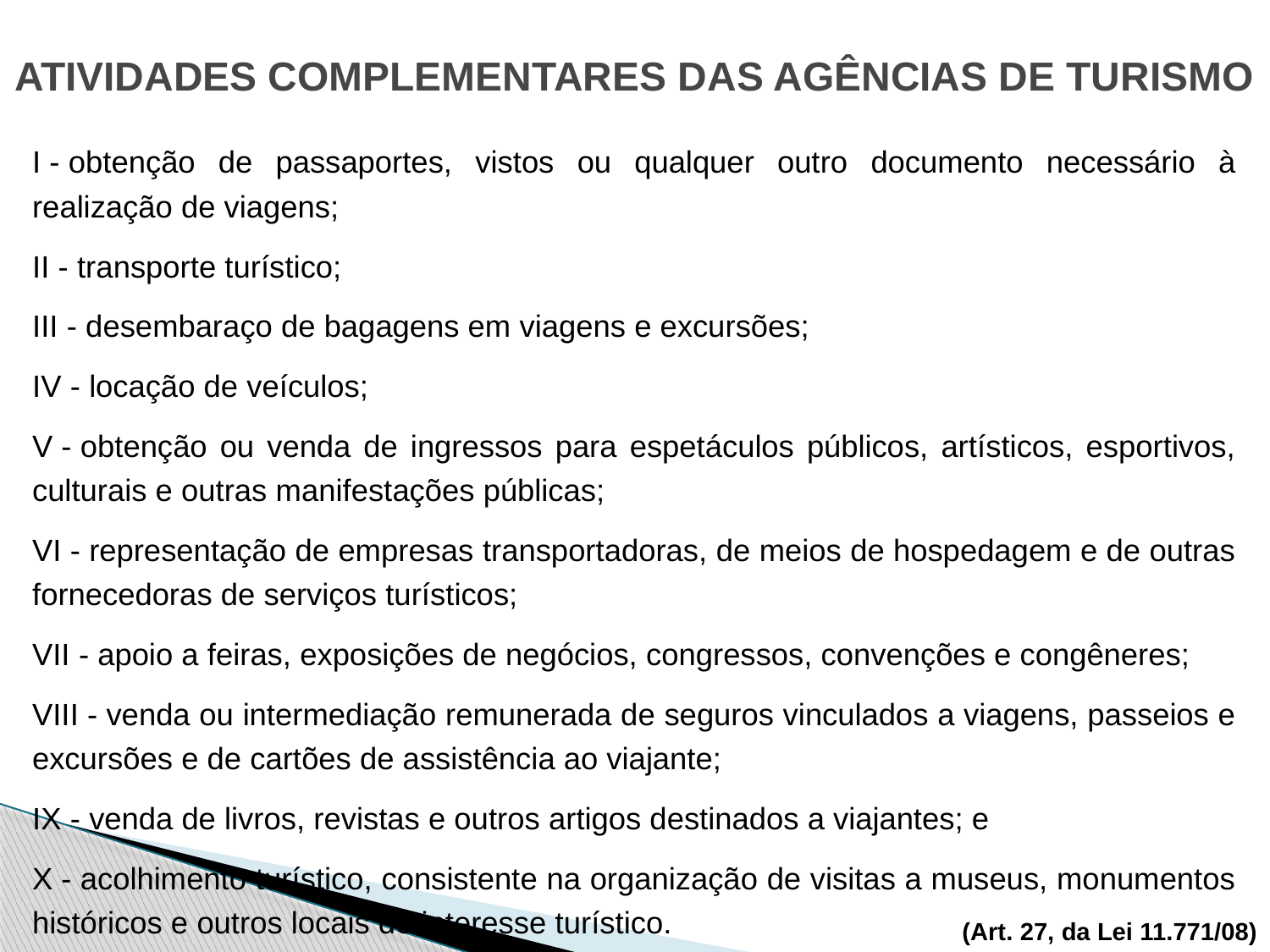

# ATIVIDADES COMPLEMENTARES DAS AGÊNCIAS DE TURISMO
I - obtenção de passaportes, vistos ou qualquer outro documento necessário à realização de viagens;
II - transporte turístico;
III - desembaraço de bagagens em viagens e excursões;
IV - locação de veículos;
V - obtenção ou venda de ingressos para espetáculos públicos, artísticos, esportivos, culturais e outras manifestações públicas;
VI - representação de empresas transportadoras, de meios de hospedagem e de outras fornecedoras de serviços turísticos;
VII - apoio a feiras, exposições de negócios, congressos, convenções e congêneres;
VIII - venda ou intermediação remunerada de seguros vinculados a viagens, passeios e excursões e de cartões de assistência ao viajante;
IX - venda de livros, revistas e outros artigos destinados a viajantes; e
X - acolhimento turístico, consistente na organização de visitas a museus, monumentos históricos e outros locais de interesse turístico.
(Art. 27, da Lei 11.771/08)